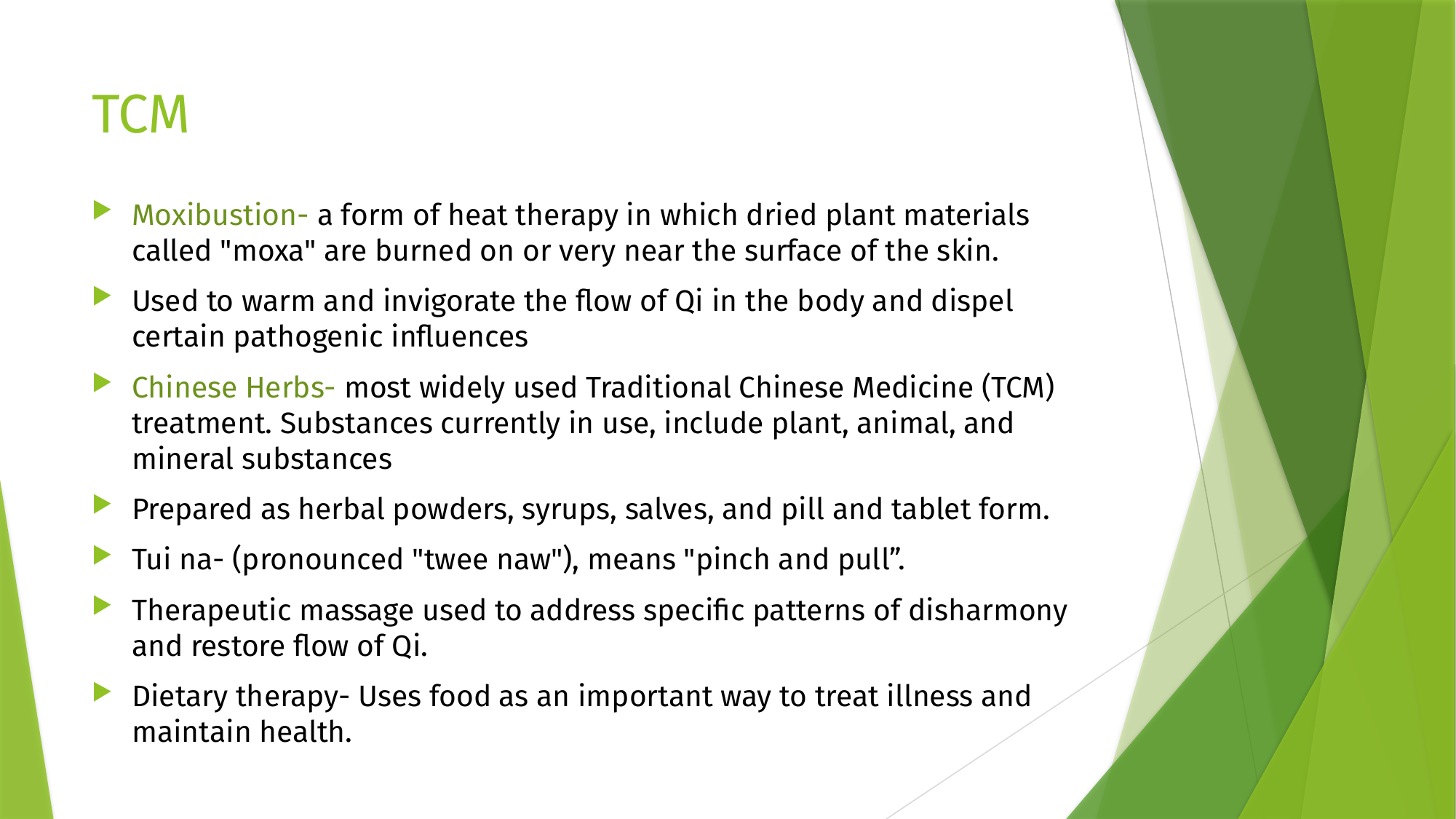

# TCM
Moxibustion- a form of heat therapy in which dried plant materials called "moxa" are burned on or very near the surface of the skin.
Used to warm and invigorate the flow of Qi in the body and dispel certain pathogenic influences
Chinese Herbs- most widely used Traditional Chinese Medicine (TCM) treatment. Substances currently in use, include plant, animal, and mineral substances
Prepared as herbal powders, syrups, salves, and pill and tablet form.
Tui na- (pronounced "twee naw"), means "pinch and pull”.
Therapeutic massage used to address specific patterns of disharmony and restore flow of Qi.
Dietary therapy- Uses food as an important way to treat illness and maintain health.